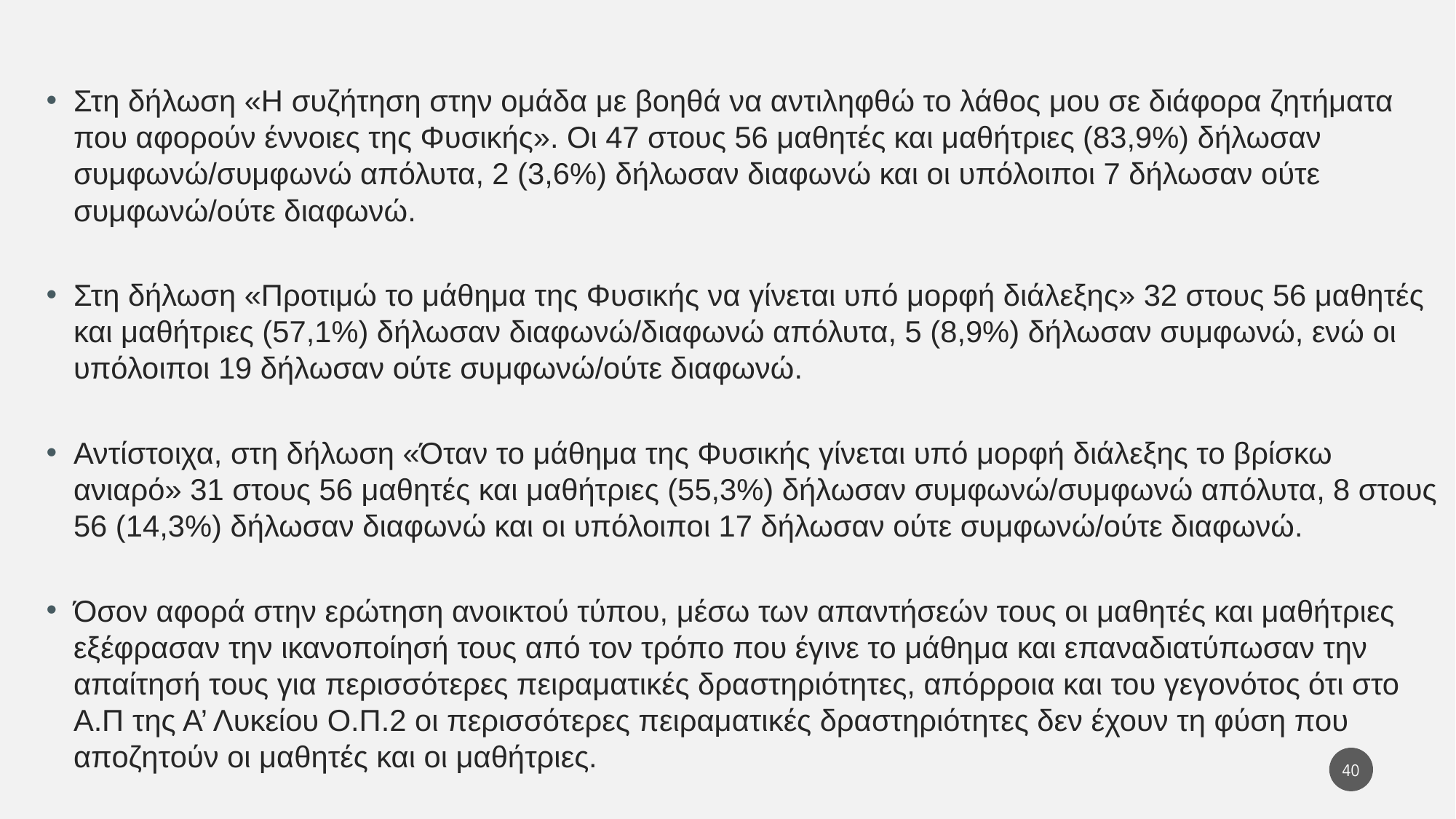

Στη δήλωση «Η συζήτηση στην ομάδα με βοηθά να αντιληφθώ το λάθος μου σε διάφορα ζητήματα που αφορούν έννοιες της Φυσικής». Οι 47 στους 56 μαθητές και μαθήτριες (83,9%) δήλωσαν συμφωνώ/συμφωνώ απόλυτα, 2 (3,6%) δήλωσαν διαφωνώ και οι υπόλοιποι 7 δήλωσαν ούτε συμφωνώ/ούτε διαφωνώ.

Στη δήλωση «Προτιμώ το μάθημα της Φυσικής να γίνεται υπό μορφή διάλεξης» 32 στους 56 μαθητές και μαθήτριες (57,1%) δήλωσαν διαφωνώ/διαφωνώ απόλυτα, 5 (8,9%) δήλωσαν συμφωνώ, ενώ οι υπόλοιποι 19 δήλωσαν ούτε συμφωνώ/ούτε διαφωνώ.

Αντίστοιχα, στη δήλωση «Όταν το μάθημα της Φυσικής γίνεται υπό μορφή διάλεξης το βρίσκω ανιαρό» 31 στους 56 μαθητές και μαθήτριες (55,3%) δήλωσαν συμφωνώ/συμφωνώ απόλυτα, 8 στους 56 (14,3%) δήλωσαν διαφωνώ και οι υπόλοιποι 17 δήλωσαν ούτε συμφωνώ/ούτε διαφωνώ.

Όσον αφορά στην ερώτηση ανοικτού τύπου, μέσω των απαντήσεών τους οι μαθητές και μαθήτριες εξέφρασαν την ικανοποίησή τους από τον τρόπο που έγινε το μάθημα και επαναδιατύπωσαν την απαίτησή τους για περισσότερες πειραματικές δραστηριότητες, απόρροια και του γεγονότος ότι στο Α.Π της Α’ Λυκείου Ο.Π.2 οι περισσότερες πειραματικές δραστηριότητες δεν έχουν τη φύση που αποζητούν οι μαθητές και οι μαθήτριες.

40